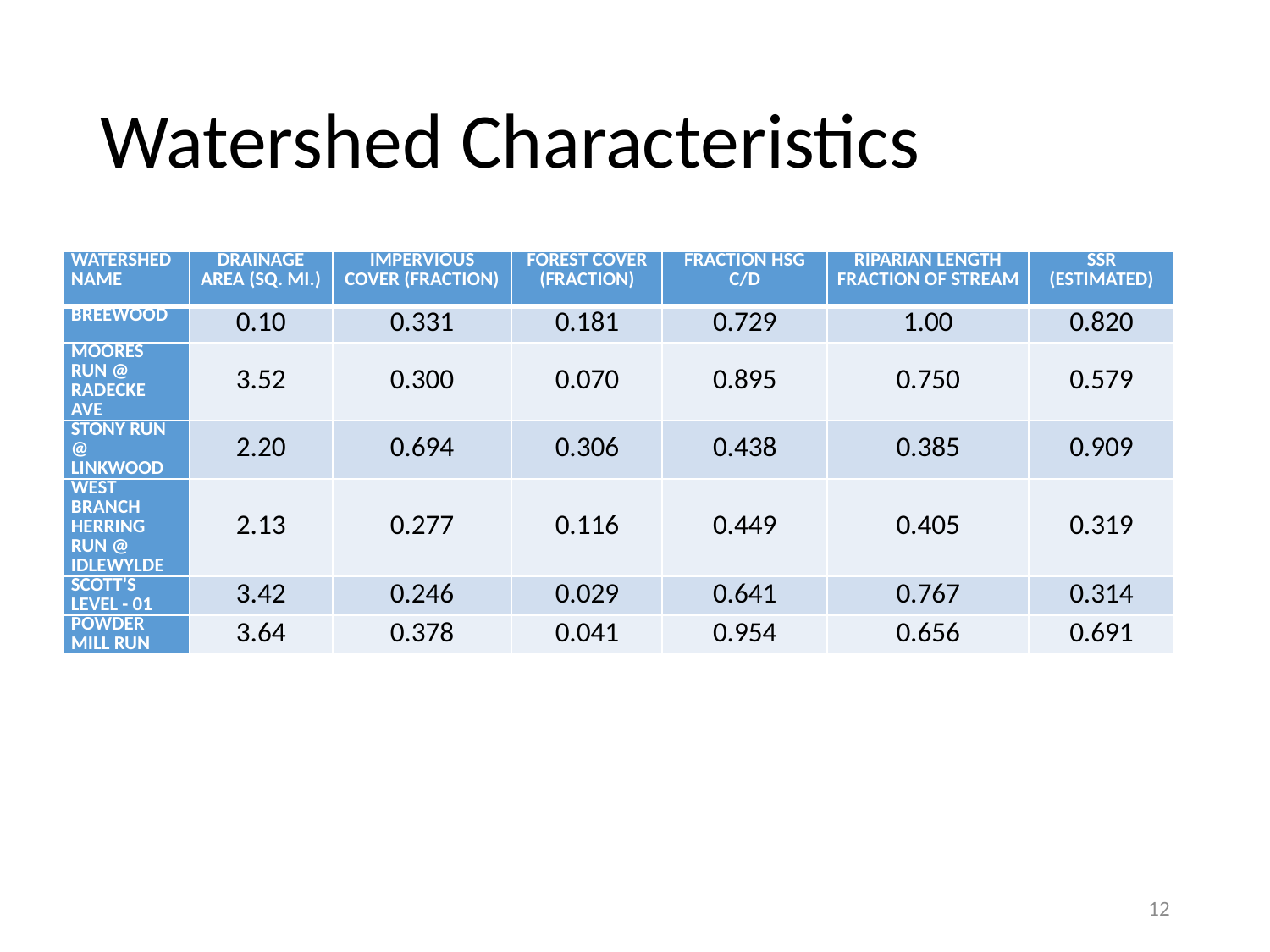

# Watershed Characteristics
| Watershed Name | Drainage Area (sq. mi.) | Impervious Cover (fraction) | Forest Cover (fraction) | Fraction HSG C/D | Riparian Length Fraction of stream | SSR (Estimated) |
| --- | --- | --- | --- | --- | --- | --- |
| Breewood | 0.10 | 0.331 | 0.181 | 0.729 | 1.00 | 0.820 |
| Moores Run @ Radecke Ave | 3.52 | 0.300 | 0.070 | 0.895 | 0.750 | 0.579 |
| Stony Run @ Linkwood | 2.20 | 0.694 | 0.306 | 0.438 | 0.385 | 0.909 |
| West Branch Herring Run @ Idlewylde | 2.13 | 0.277 | 0.116 | 0.449 | 0.405 | 0.319 |
| Scott's Level - 01 | 3.42 | 0.246 | 0.029 | 0.641 | 0.767 | 0.314 |
| Powder Mill Run | 3.64 | 0.378 | 0.041 | 0.954 | 0.656 | 0.691 |
12